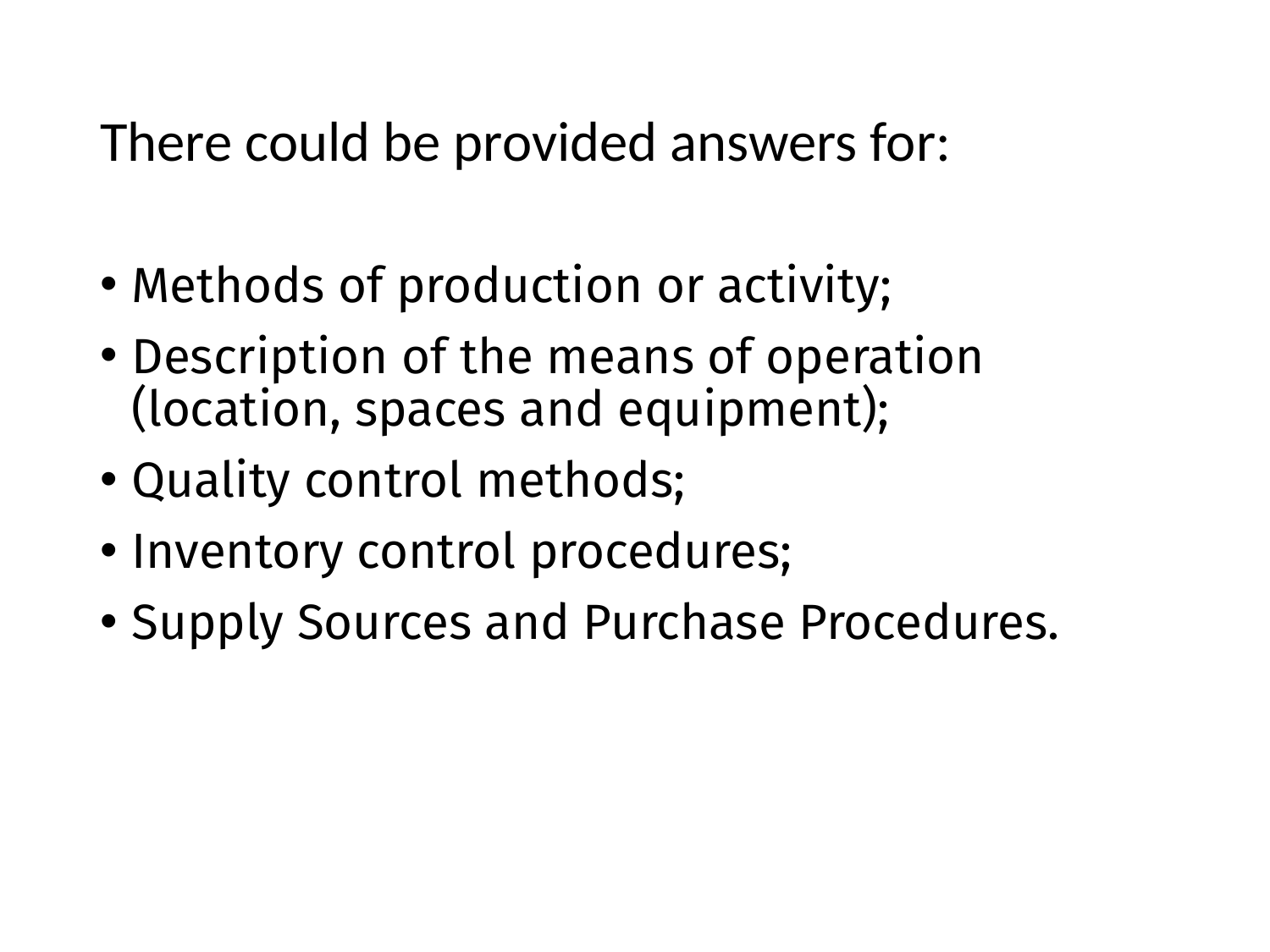

# There could be provided answers for:
Methods of production or activity;
Description of the means of operation (location, spaces and equipment);
Quality control methods;
Inventory control procedures;
Supply Sources and Purchase Procedures.